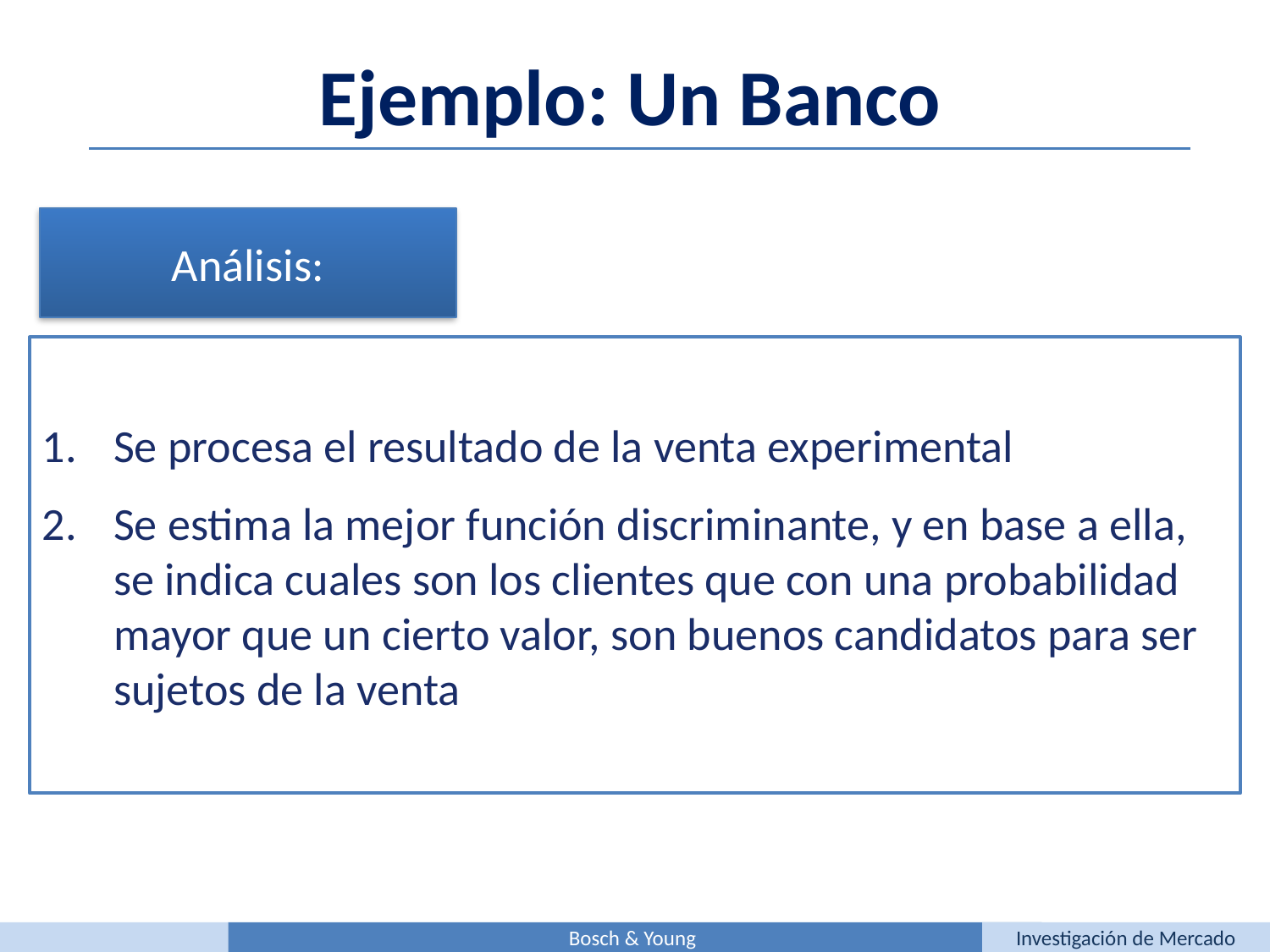

Ejemplo: Un Banco
Análisis:
Se procesa el resultado de la venta experimental
Se estima la mejor función discriminante, y en base a ella, se indica cuales son los clientes que con una probabilidad mayor que un cierto valor, son buenos candidatos para ser sujetos de la venta

Bosch & Young
Investigación de Mercado